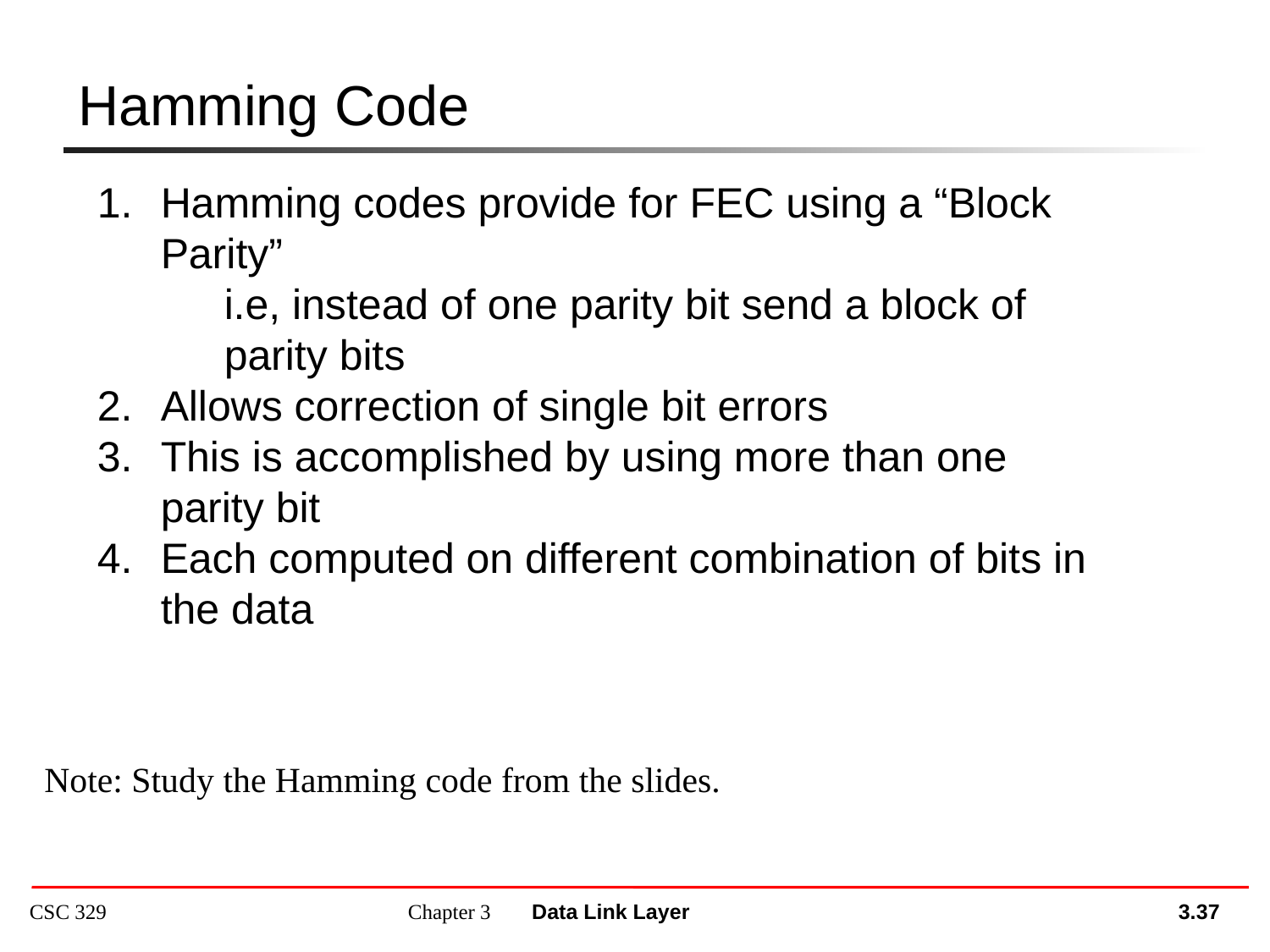

Hamming Code

Hamming codes provide for FEC using a “Block Parity”
	i.e, instead of one parity bit send a block of parity bits
Allows correction of single bit errors
This is accomplished by using more than one parity bit
Each computed on different combination of bits in the data
Note: Study the Hamming code from the slides.